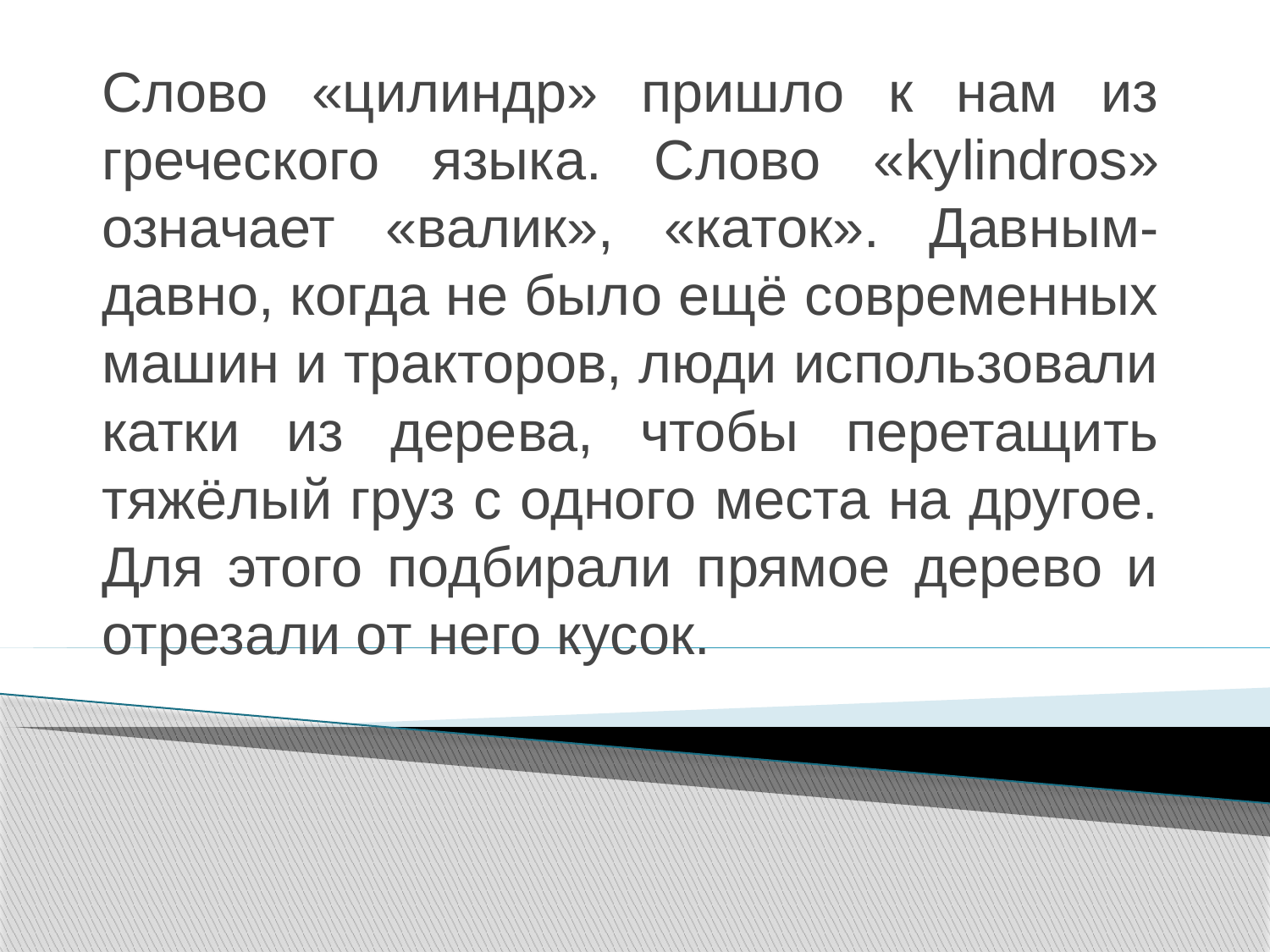

Слово «цилиндр» пришло к нам из греческого языка. Слово «kylindros» означает «валик», «каток». Давным-давно, когда не было ещё современных машин и тракторов, люди использовали катки из дерева, чтобы перетащить тяжёлый груз с одного места на другое. Для этого подбирали прямое дерево и отрезали от него кусок.

#